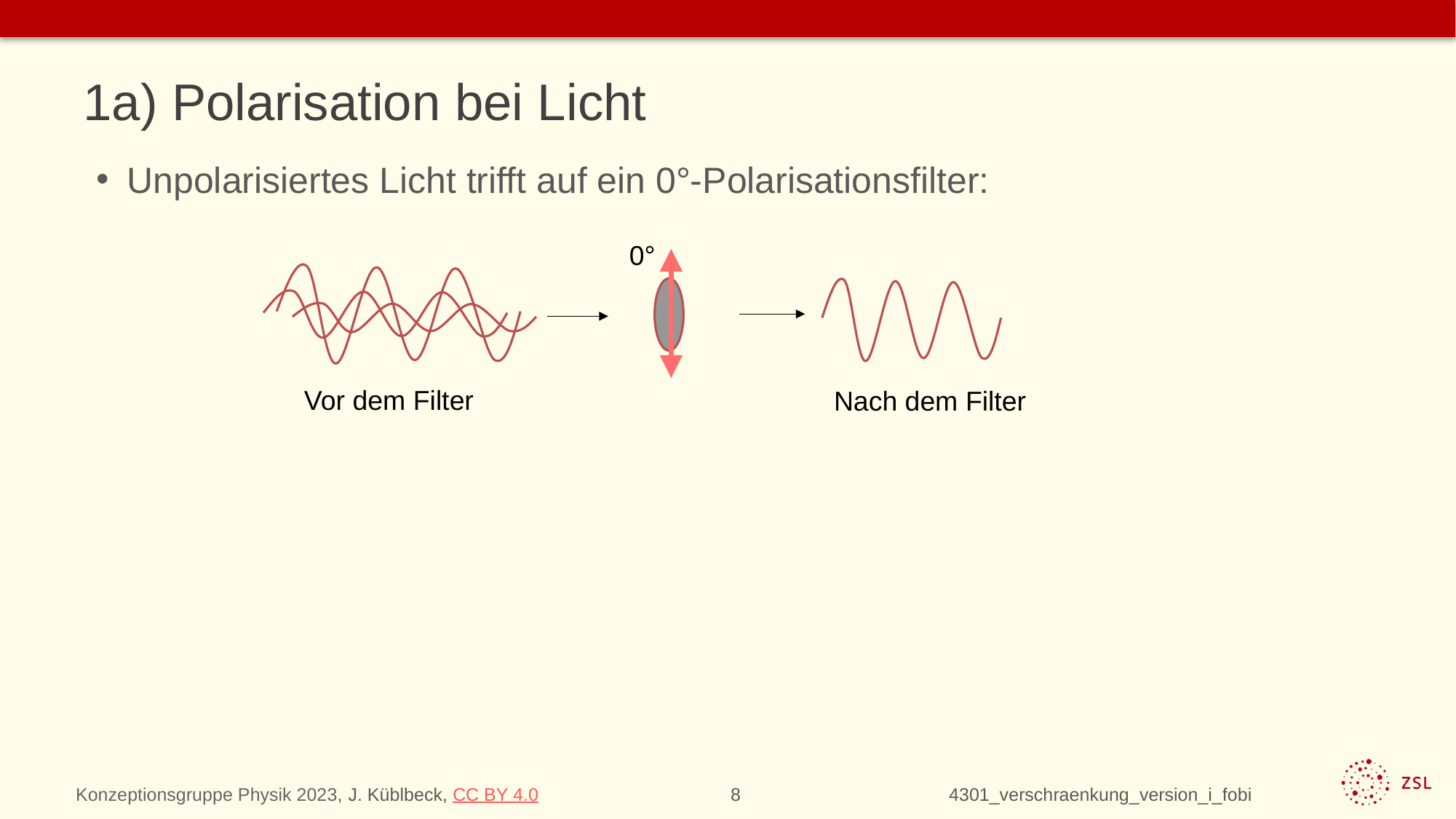

# 1a) Polarisation bei Licht
Unpolarisiertes Licht trifft auf ein 0°-Polarisationsfilter:

0°

Nach dem Filter

Vor dem Filter